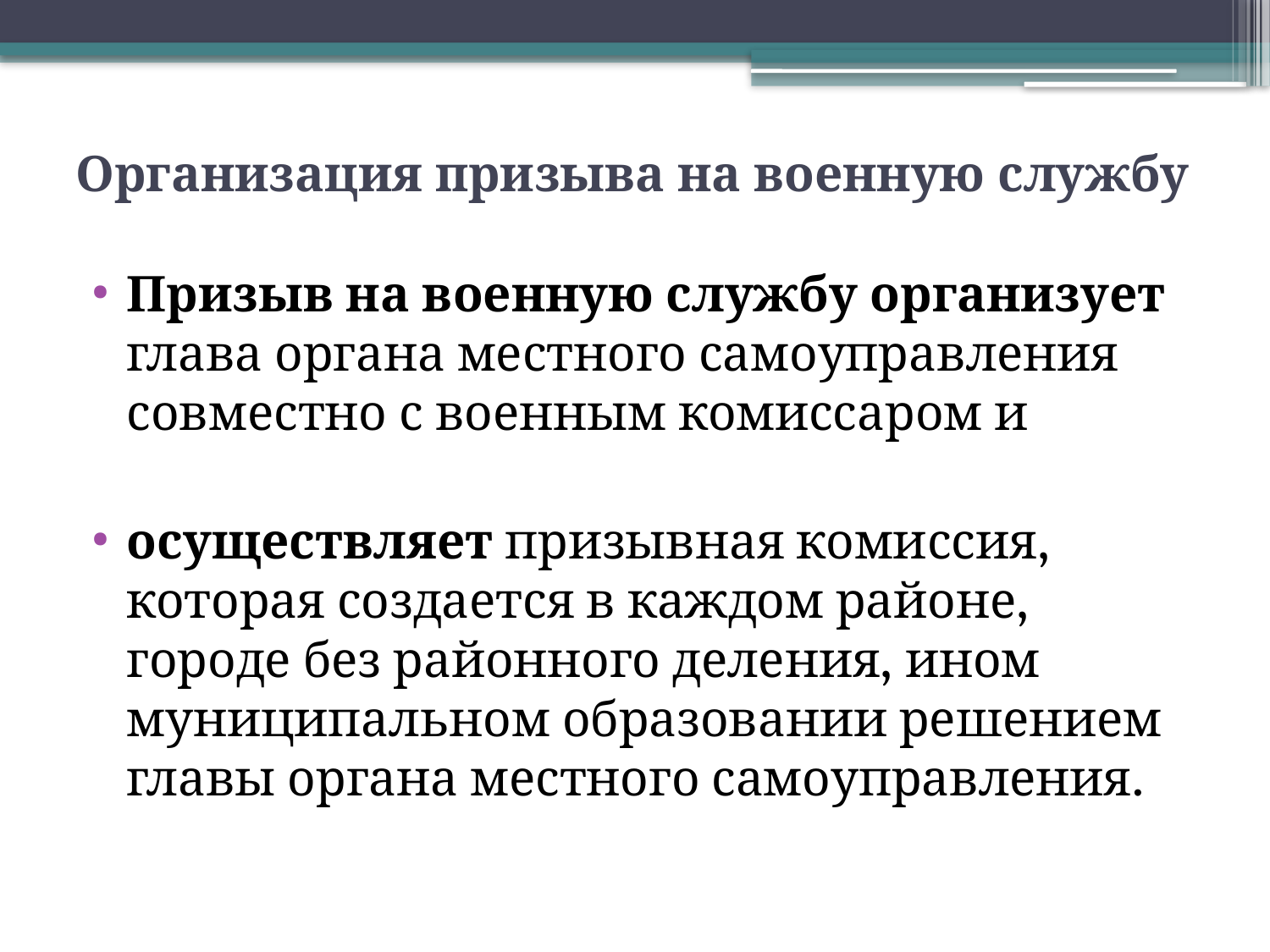

# Организация призыва на военную службу
Призыв на военную службу организует глава органа местного самоуправления совместно с военным комиссаром и

осуществляет призывная комиссия, которая создается в каждом районе, городе без районного деления, ином муниципальном образовании решением главы органа местного самоуправления.